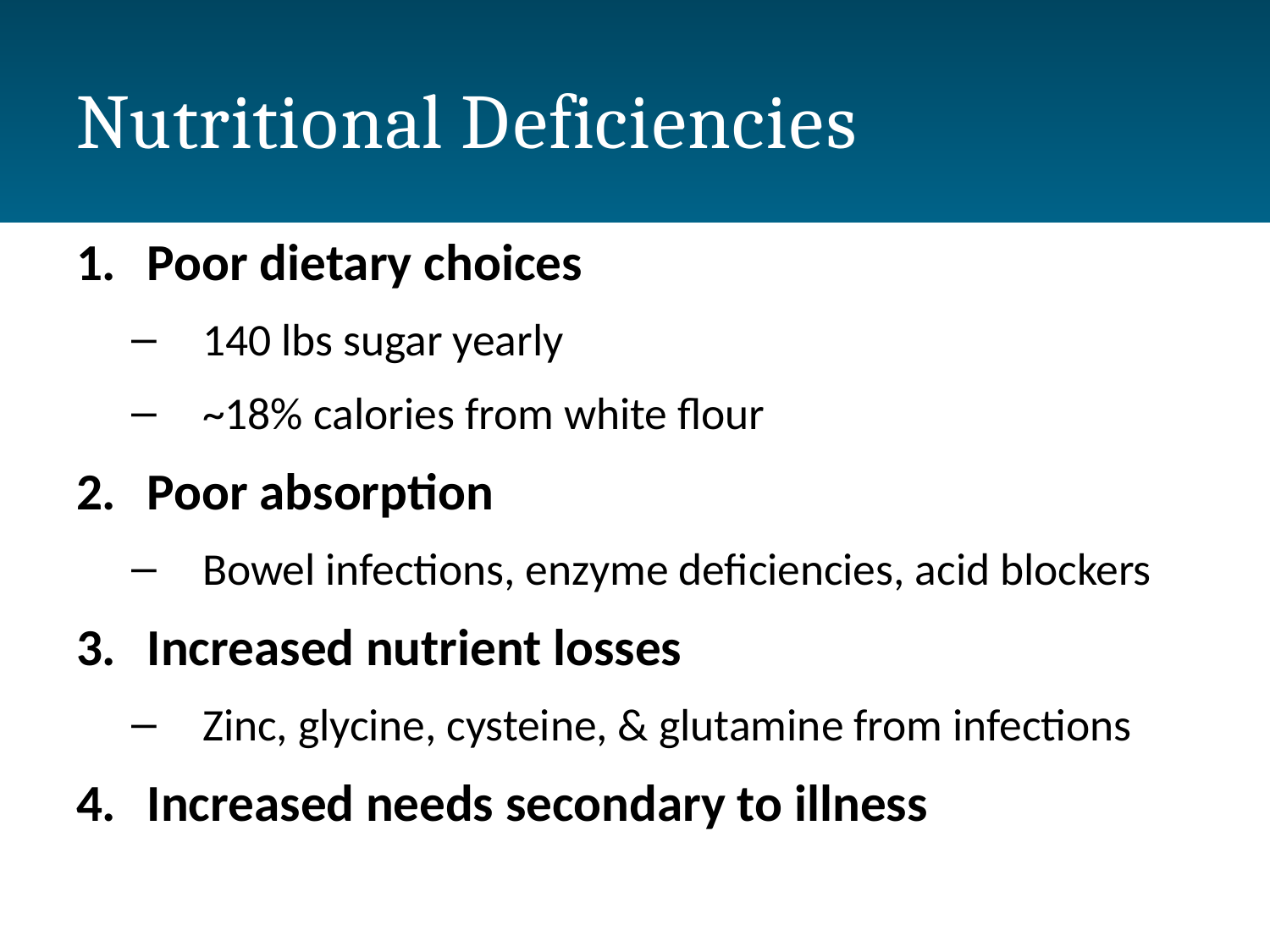

# Nutritional Deficiencies
Poor dietary choices
140 lbs sugar yearly
~18% calories from white flour
Poor absorption
Bowel infections, enzyme deficiencies, acid blockers
Increased nutrient losses
Zinc, glycine, cysteine, & glutamine from infections
Increased needs secondary to illness